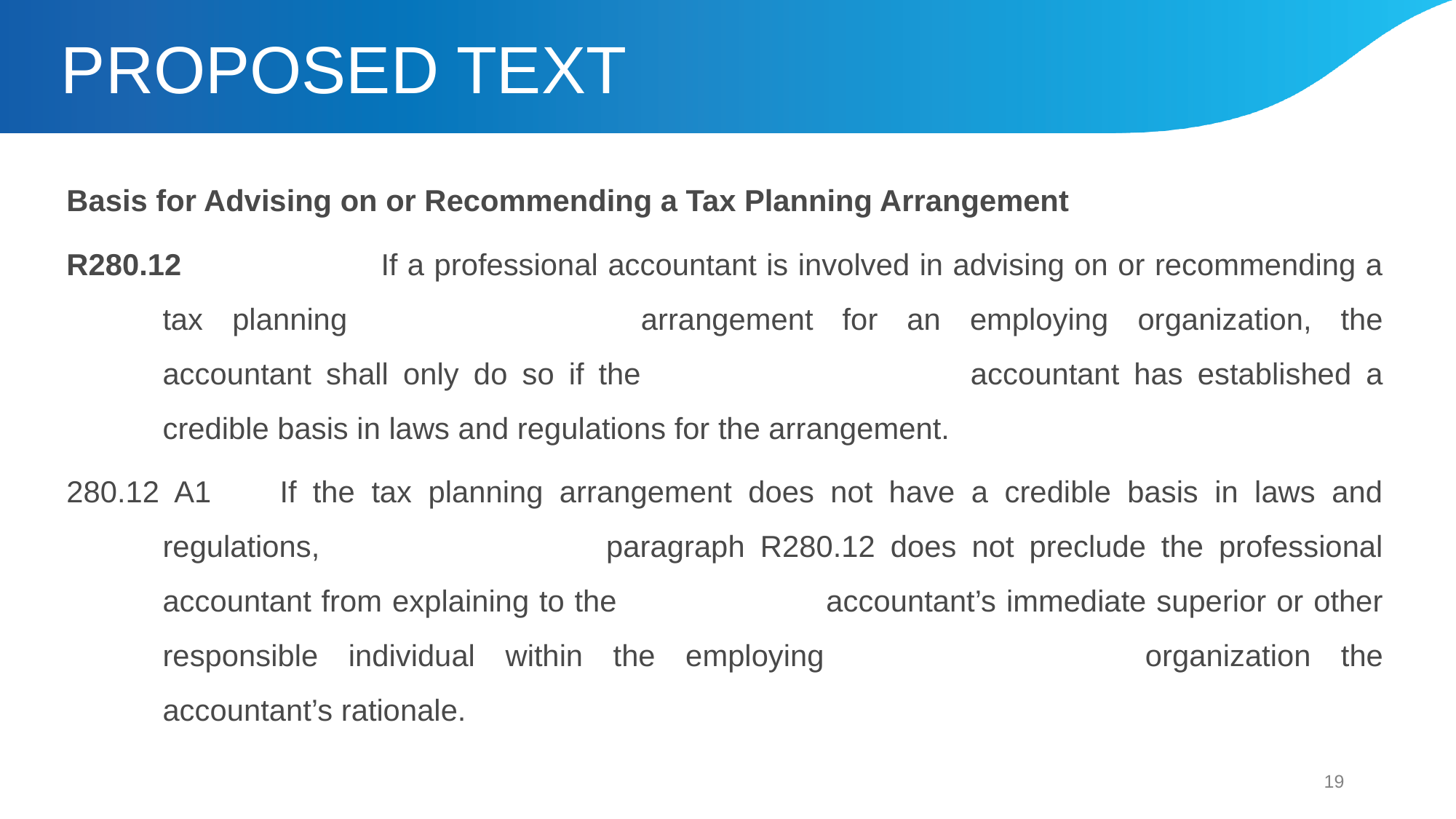

# PROPOSED TEXT
Basis for Advising on or Recommending a Tax Planning Arrangement
R280.12		If a professional accountant is involved in advising on or recommending a tax planning 			arrangement for an employing organization, the accountant shall only do so if the 			accountant has established a credible basis in laws and regulations for the arrangement.
280.12 A1      	If the tax planning arrangement does not have a credible basis in laws and regulations, 			paragraph R280.12 does not preclude the professional accountant from explaining to the 		accountant’s immediate superior or other responsible individual within the employing 			organization the accountant’s rationale.
19